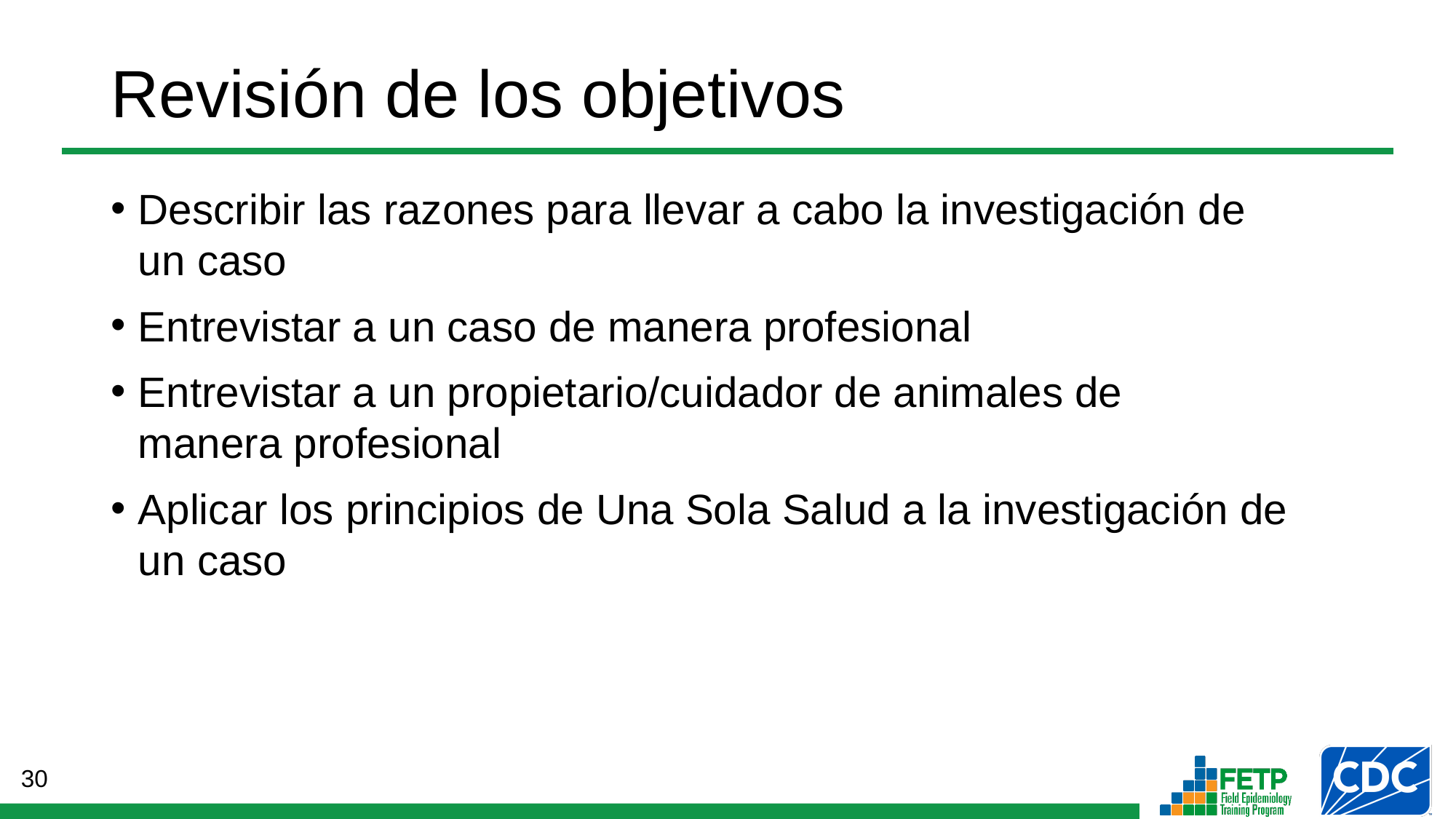

# Revisión de los objetivos
Describir las razones para llevar a cabo la investigación de
un caso
Entrevistar a un caso de manera profesional
Entrevistar a un propietario/cuidador de animales de
manera profesional
Aplicar los principios de Una Sola Salud a la investigación de un caso